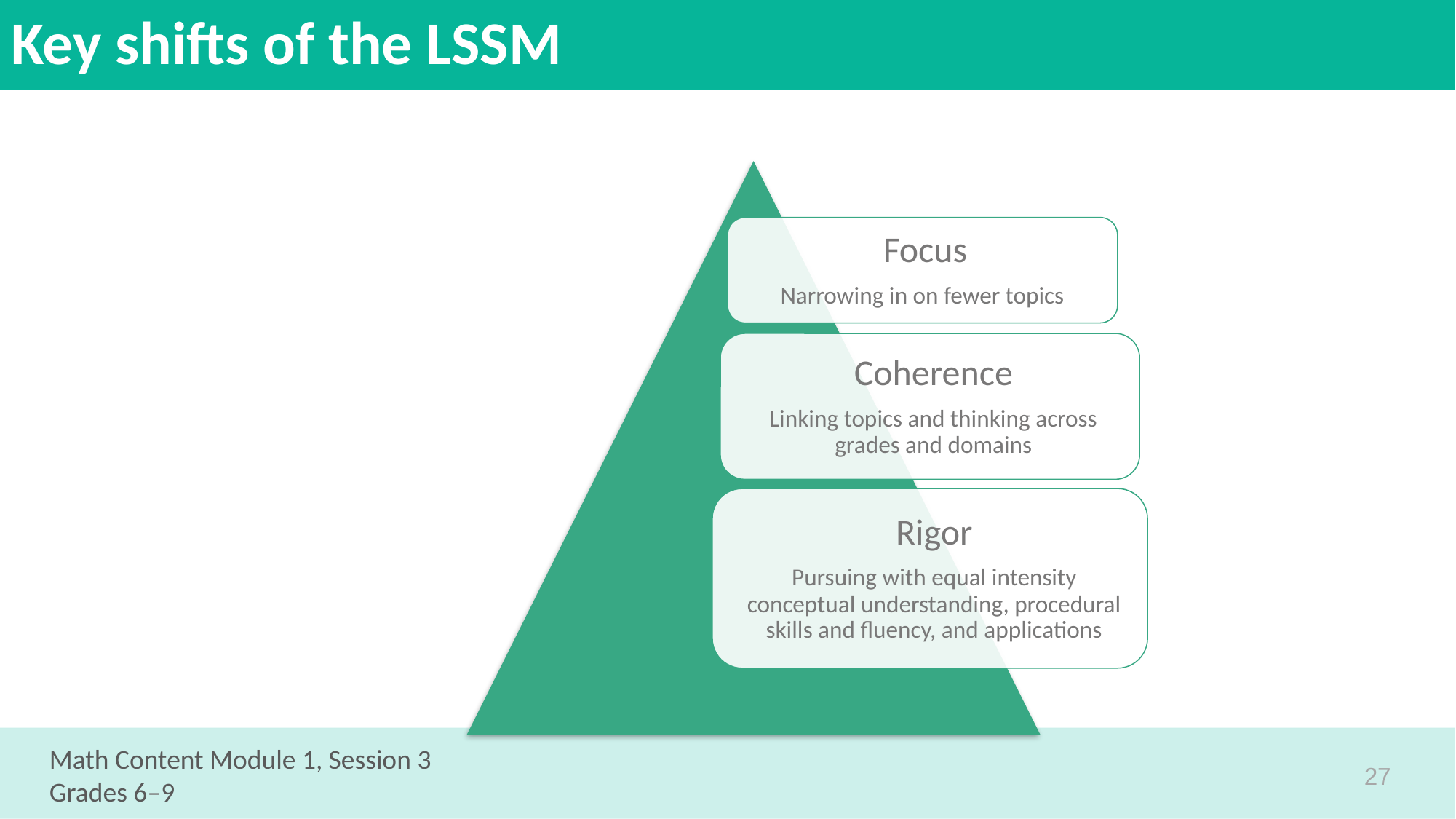

# Key shifts of the LSSM
Focus
Narrowing in on fewer topics
Coherence
Linking topics and thinking across grades and domains
Rigor
Pursuing with equal intensity conceptual understanding, procedural skills and fluency, and applications
Math Content Module 1, Session 3
Grades 6–9
27